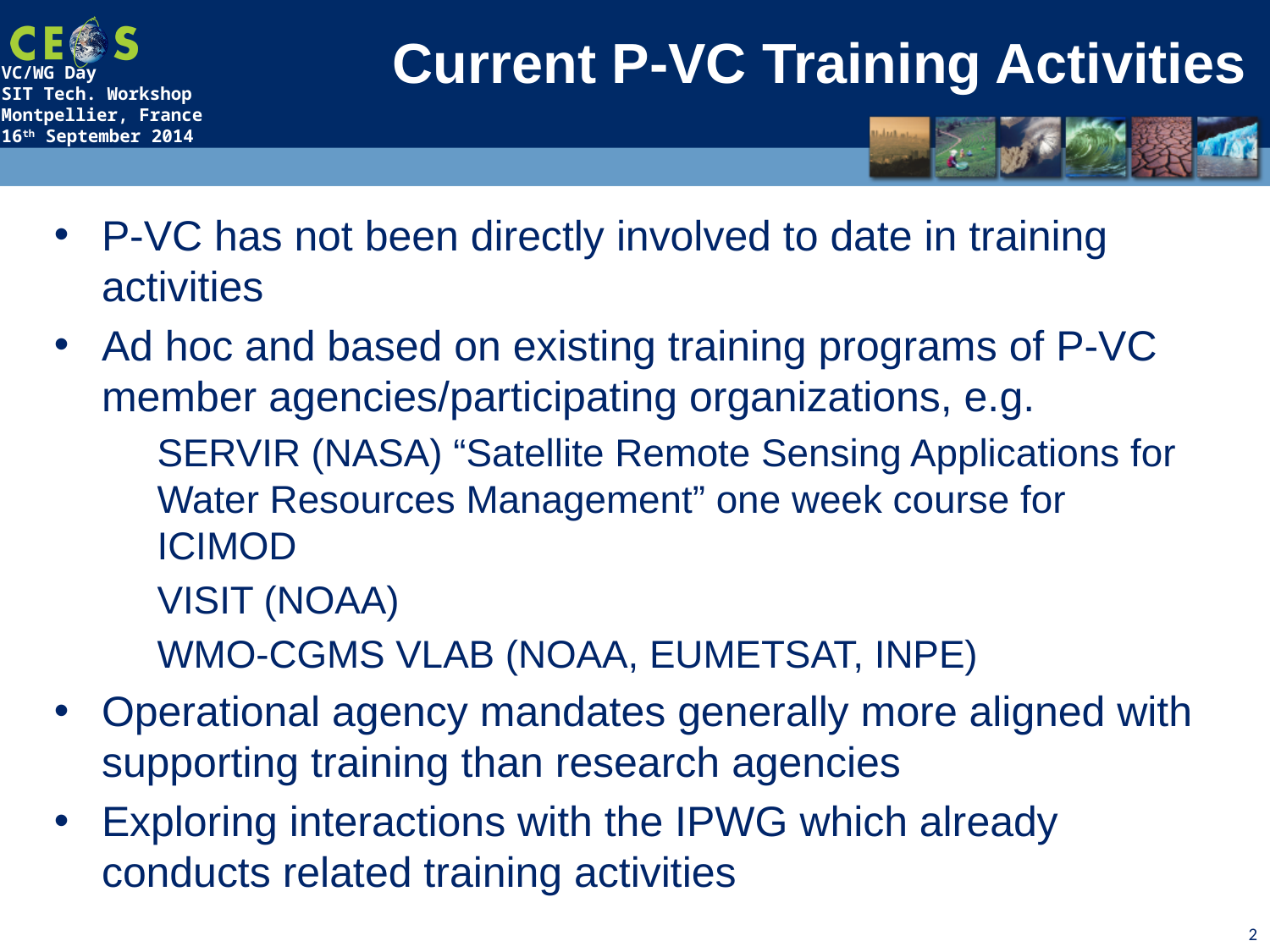

# Current P-VC Training Activities
P-VC has not been directly involved to date in training activities
Ad hoc and based on existing training programs of P-VC member agencies/participating organizations, e.g.
SERVIR (NASA) “Satellite Remote Sensing Applications for Water Resources Management” one week course for ICIMOD
VISIT (NOAA)
WMO-CGMS VLAB (NOAA, EUMETSAT, INPE)
Operational agency mandates generally more aligned with supporting training than research agencies
Exploring interactions with the IPWG which already conducts related training activities

*
2